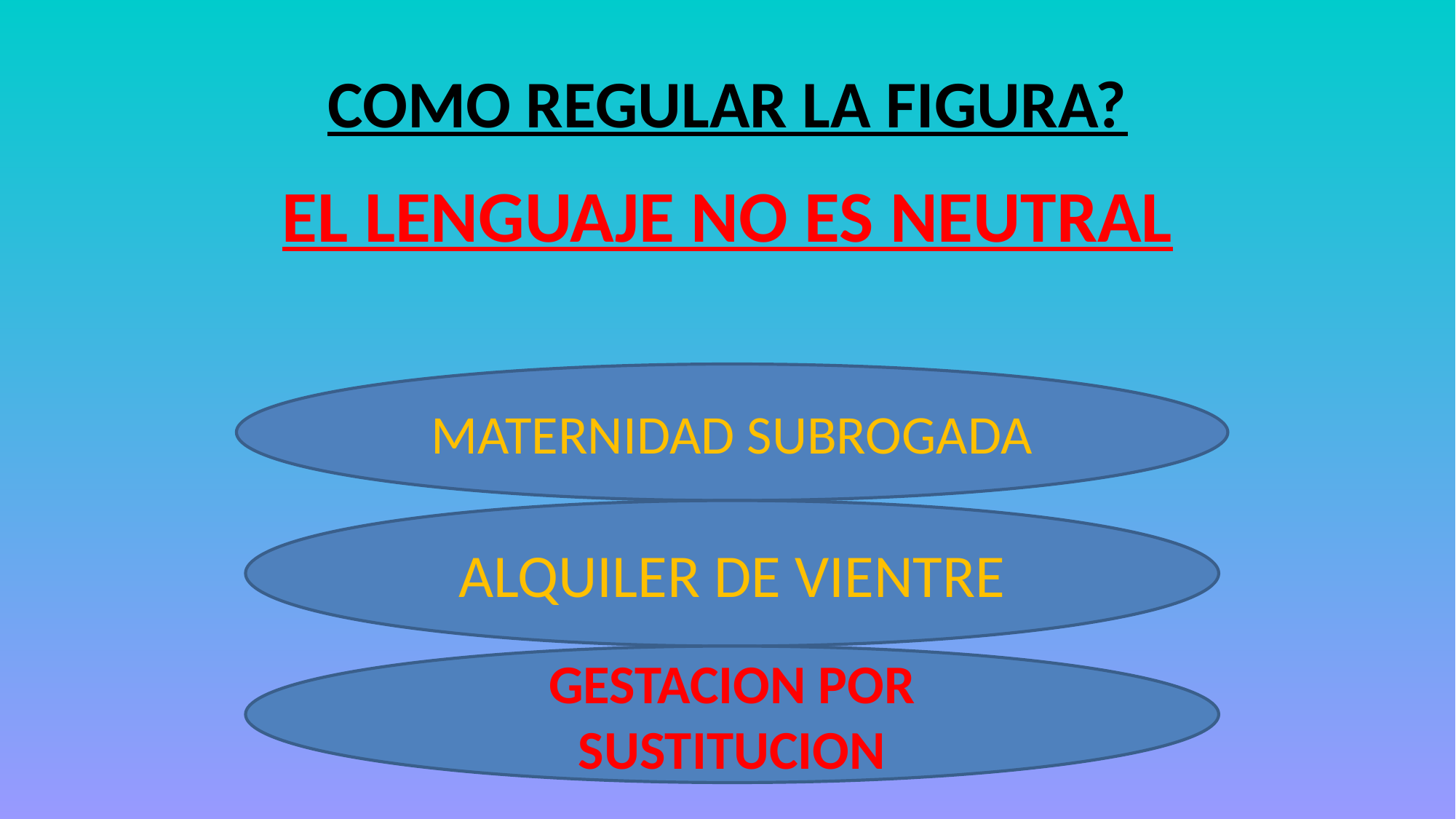

# COMO REGULAR LA FIGURA?
EL LENGUAJE NO ES NEUTRAL
MATERNIDAD SUBROGADA
ALQUILER DE VIENTRE
GESTACION POR SUSTITUCION